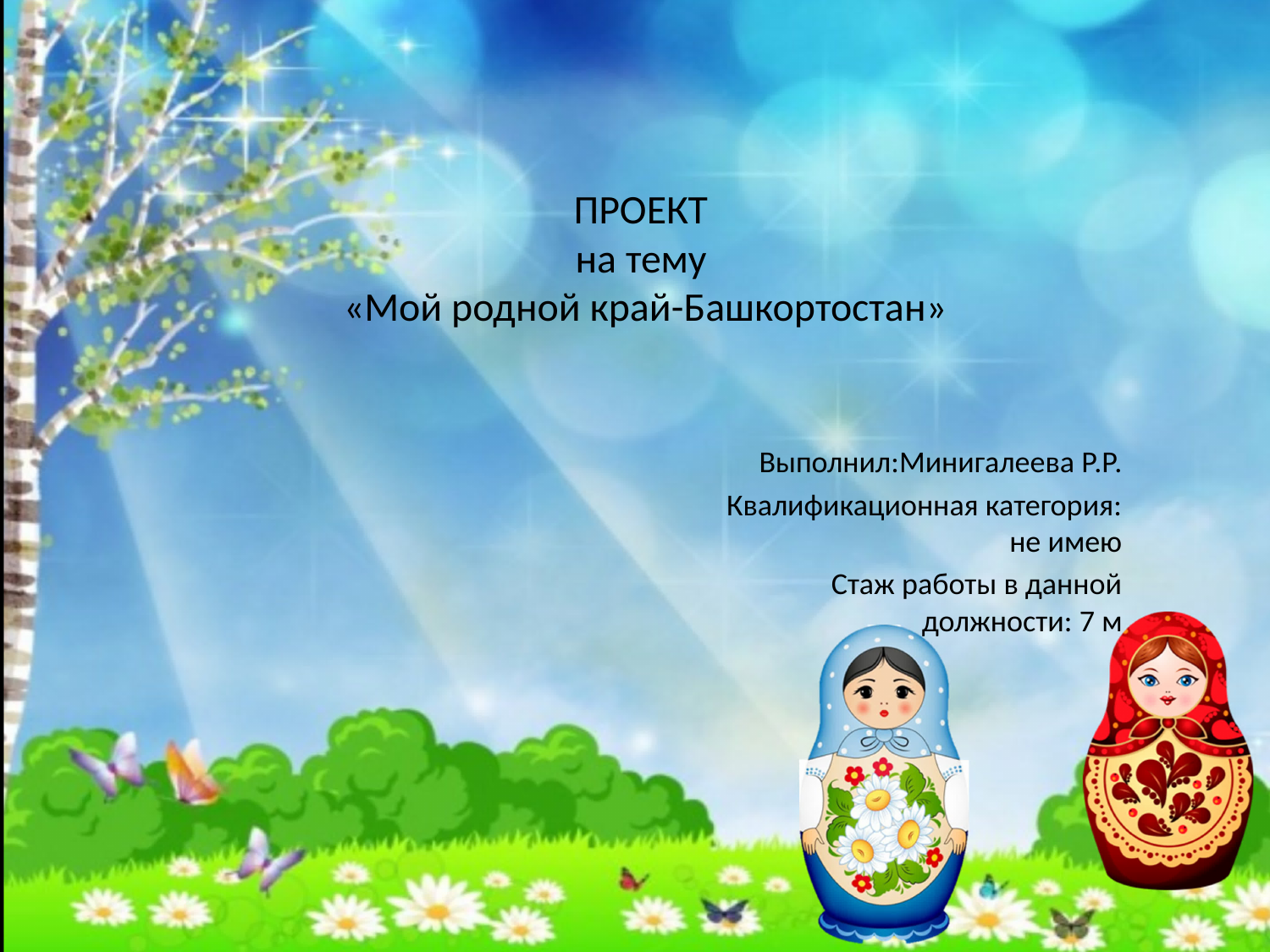

# ПРОЕКТ на тему «Мой родной край-Башкортостан»
Выполнил:Минигалеева Р.Р.
                                                                        Квалификационная категория: не имею
                                                                        Стаж работы в данной должности: 7 м